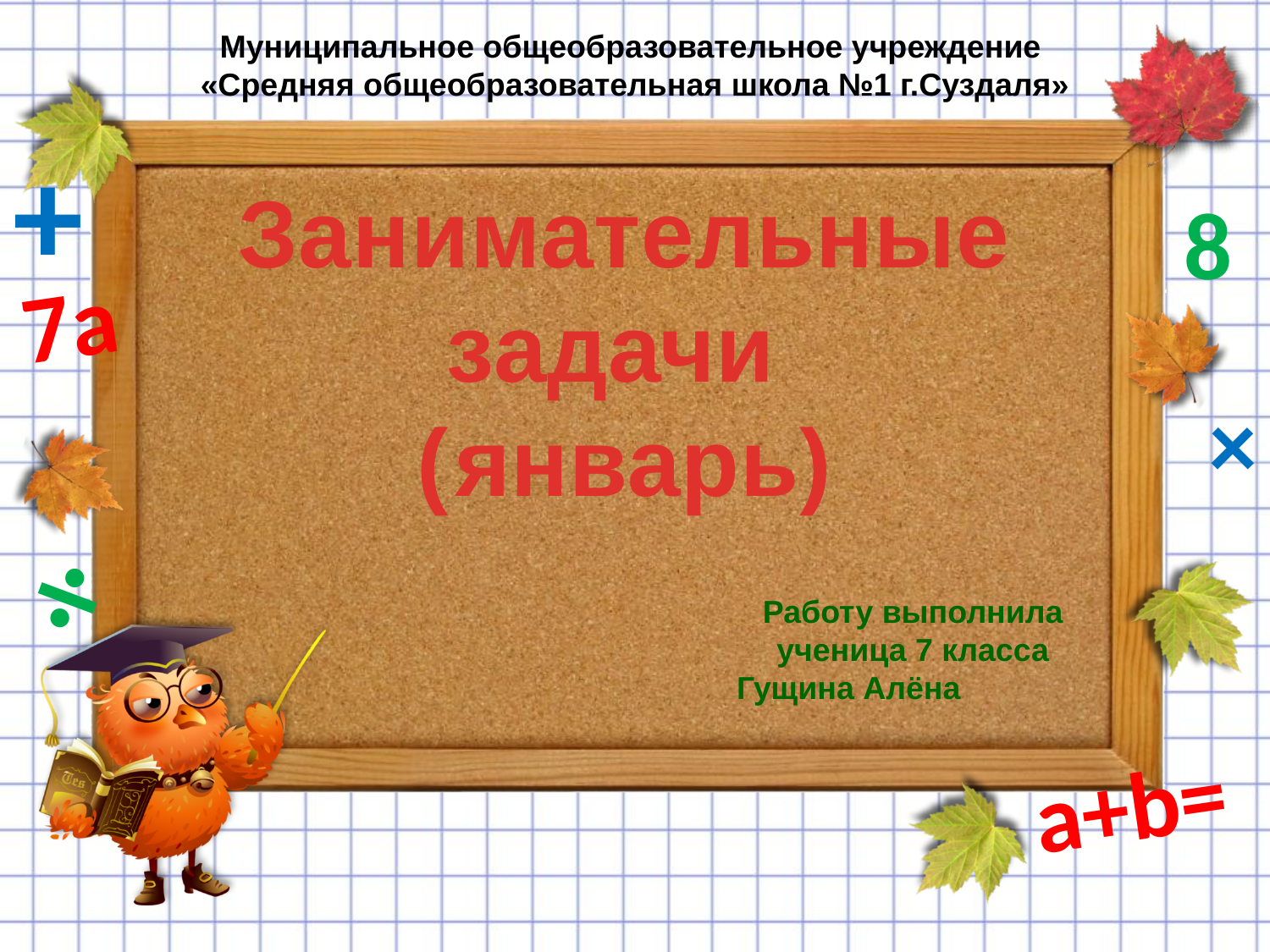

Муниципальное общеобразовательное учреждение
«Средняя общеобразовательная школа №1 г.Суздаля»
Занимательные задачи
 (январь)
Работу выполнила ученица 7 класса
Гущина Алёна